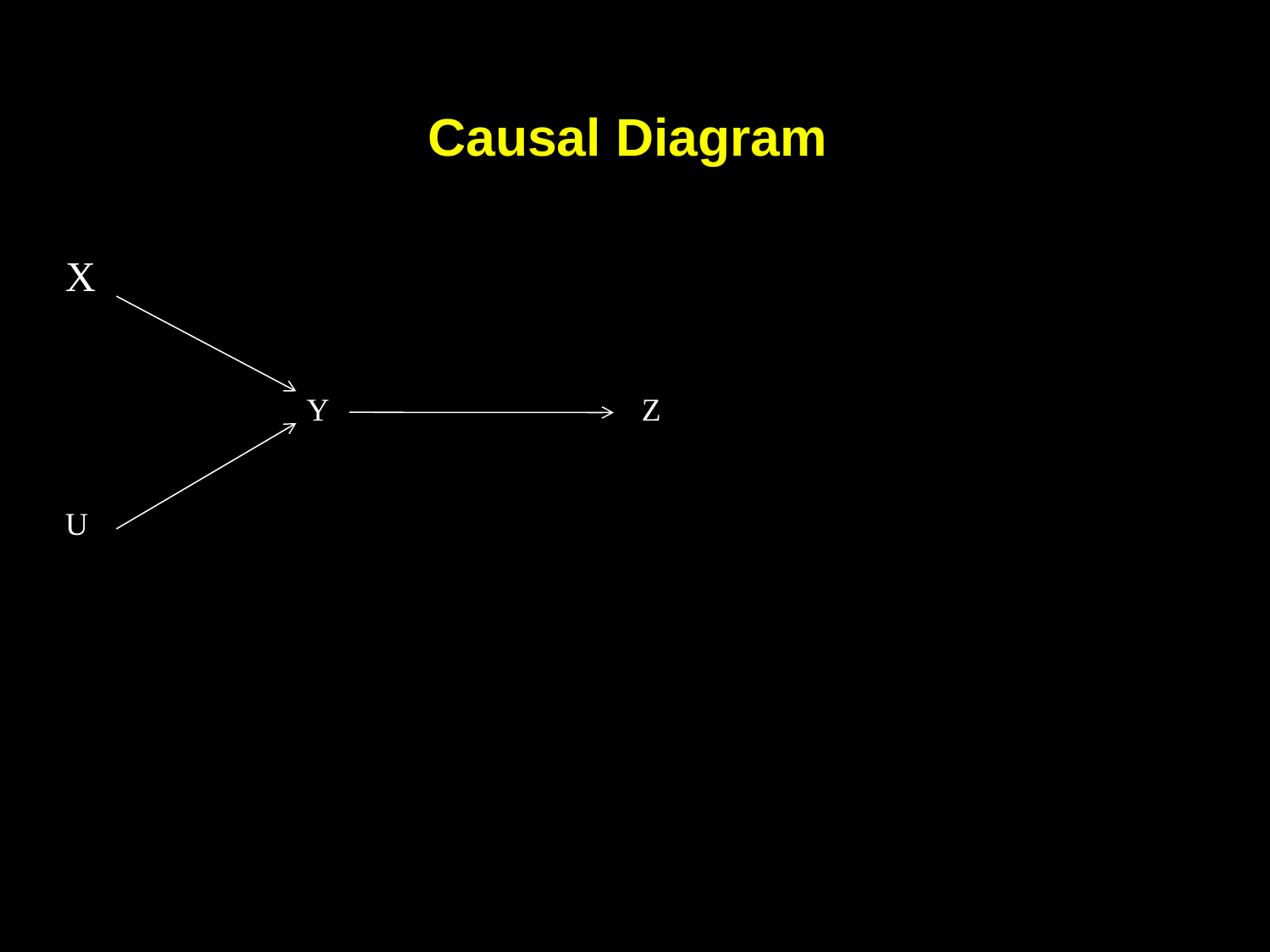

# Causal Diagram
X

                              Y                                       Z

U